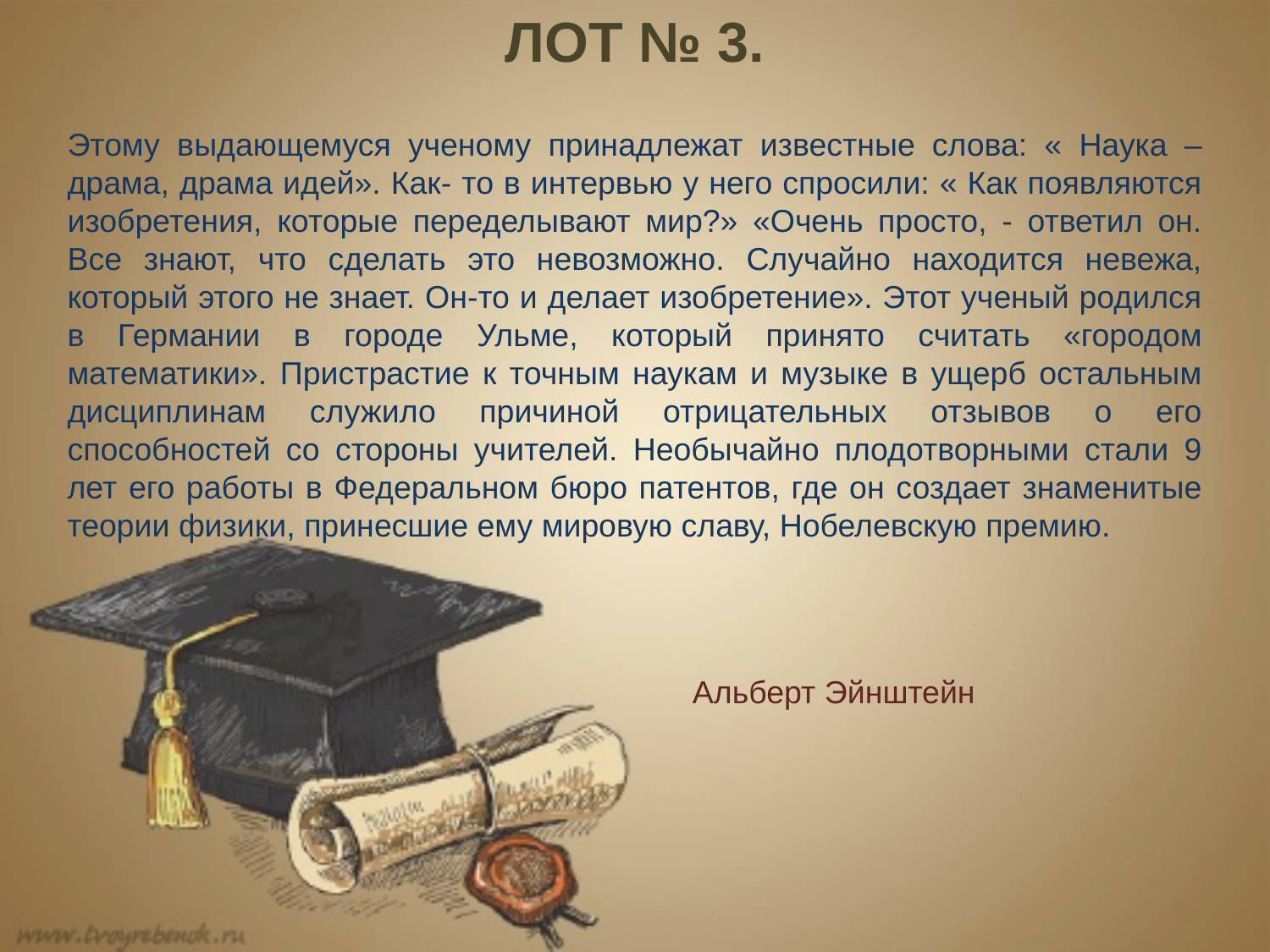

ЛОТ № 3.

Этому выдающемуся ученому принадлежат известные слова: « Наука – драма, драма идей». Как- то в интервью у него спросили: « Как появляются изобретения, которые переделывают мир?» «Очень просто, - ответил он. Все знают, что сделать это невозможно. Случайно находится невежа, который этого не знает. Он-то и делает изобретение». Этот ученый родился в Германии в городе Ульме, который принято считать «городом математики». Пристрастие к точным наукам и музыке в ущерб остальным дисциплинам служило причиной отрицательных отзывов о его способностей со стороны учителей. Необычайно плодотворными стали 9 лет его работы в Федеральном бюро патентов, где он создает знаменитые теории физики, принесшие ему мировую славу, Нобелевскую премию.

Альберт Эйнштейн